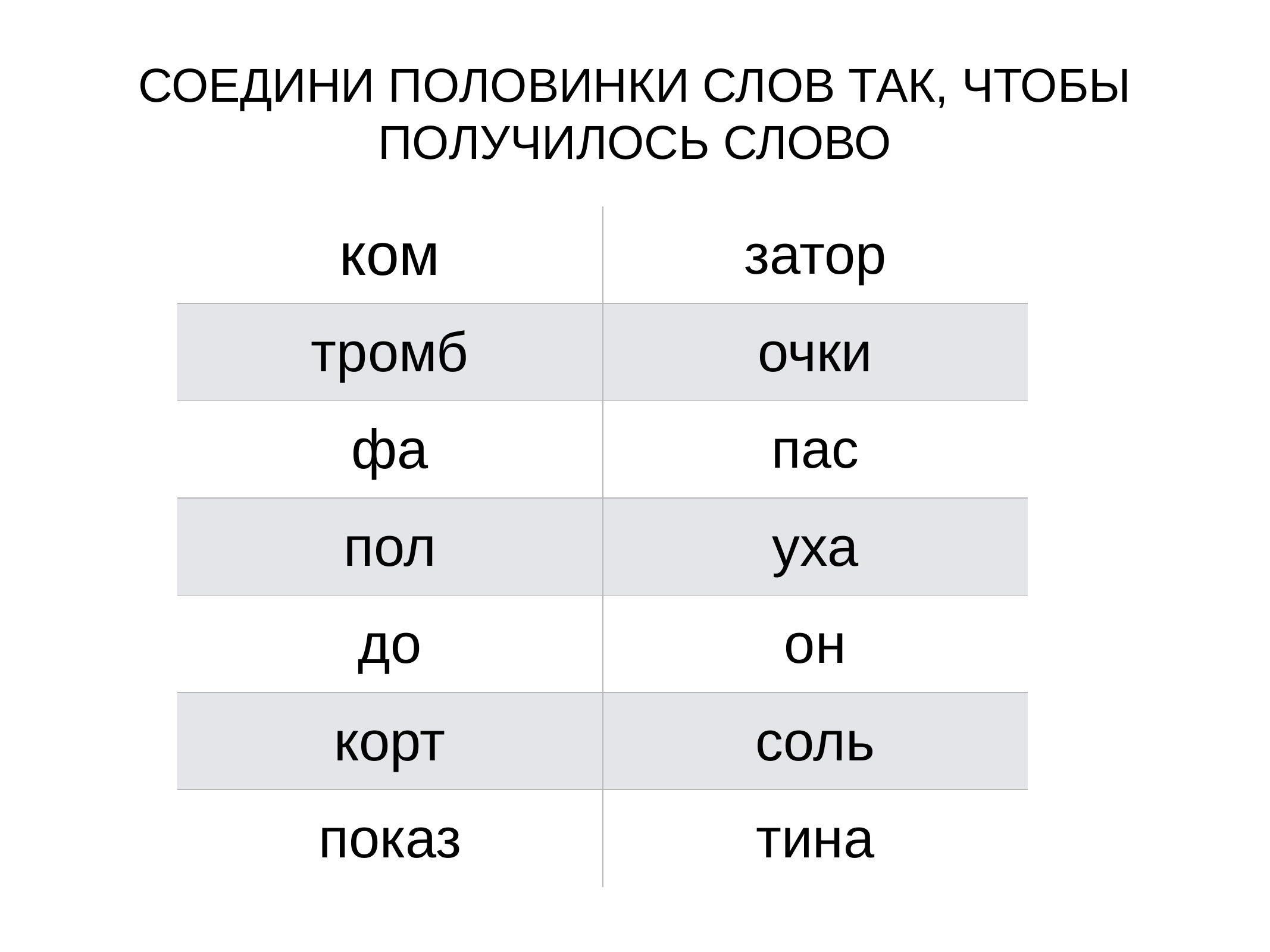

# СОЕДИНИ ПОЛОВИНКИ СЛОВ ТАК, ЧТОБЫ ПОЛУЧИЛОСЬ СЛОВО
| ком | затор |
| --- | --- |
| тромб | очки |
| фа | пас |
| пол | уха |
| до | он |
| корт | соль |
| показ | тина |